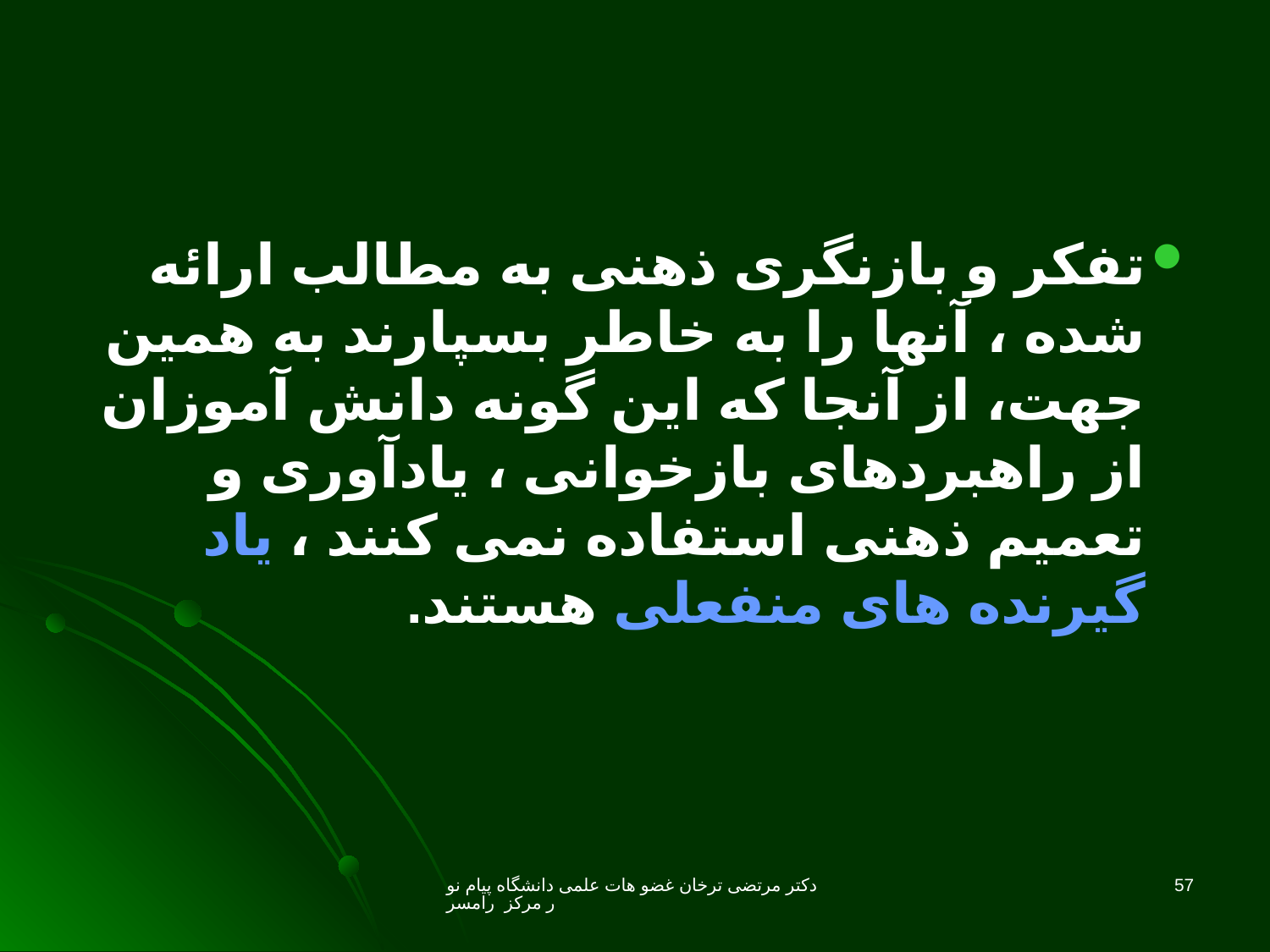

تفکر و بازنگری ذهنی به مطالب ارائه شده ، آنها را به خاطر بسپارند به همین جهت، از آنجا که این گونه دانش آموزان از راهبردهای بازخوانی ، یادآوری و تعمیم ذهنی استفاده نمی کنند ، یاد گیرنده های منفعلی هستند.
دکتر مرتضی ترخان غضو هات علمی دانشگاه پیام نور مرکز رامسر
57